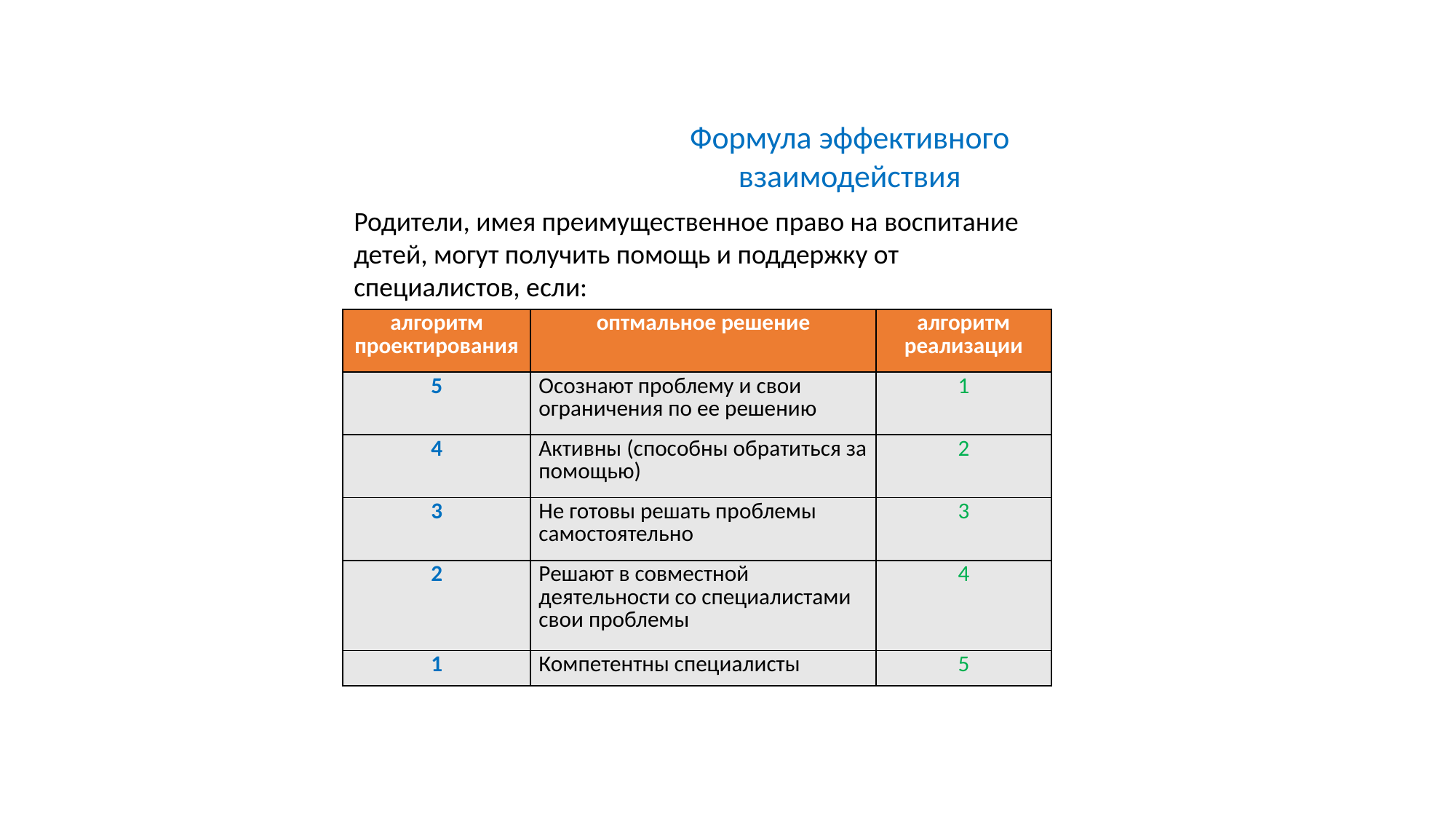

Формула эффективного взаимодействия
Родители, имея преимущественное право на воспитание детей, могут получить помощь и поддержку от специалистов, если:
| алгоритм проектирования | оптмальное решение | алгоритм реализации |
| --- | --- | --- |
| 5 | Осознают проблему и свои ограничения по ее решению | 1 |
| 4 | Активны (способны обратиться за помощью) | 2 |
| 3 | Не готовы решать проблемы самостоятельно | 3 |
| 2 | Решают в совместной деятельности со специалистами свои проблемы | 4 |
| 1 | Компетентны специалисты | 5 |